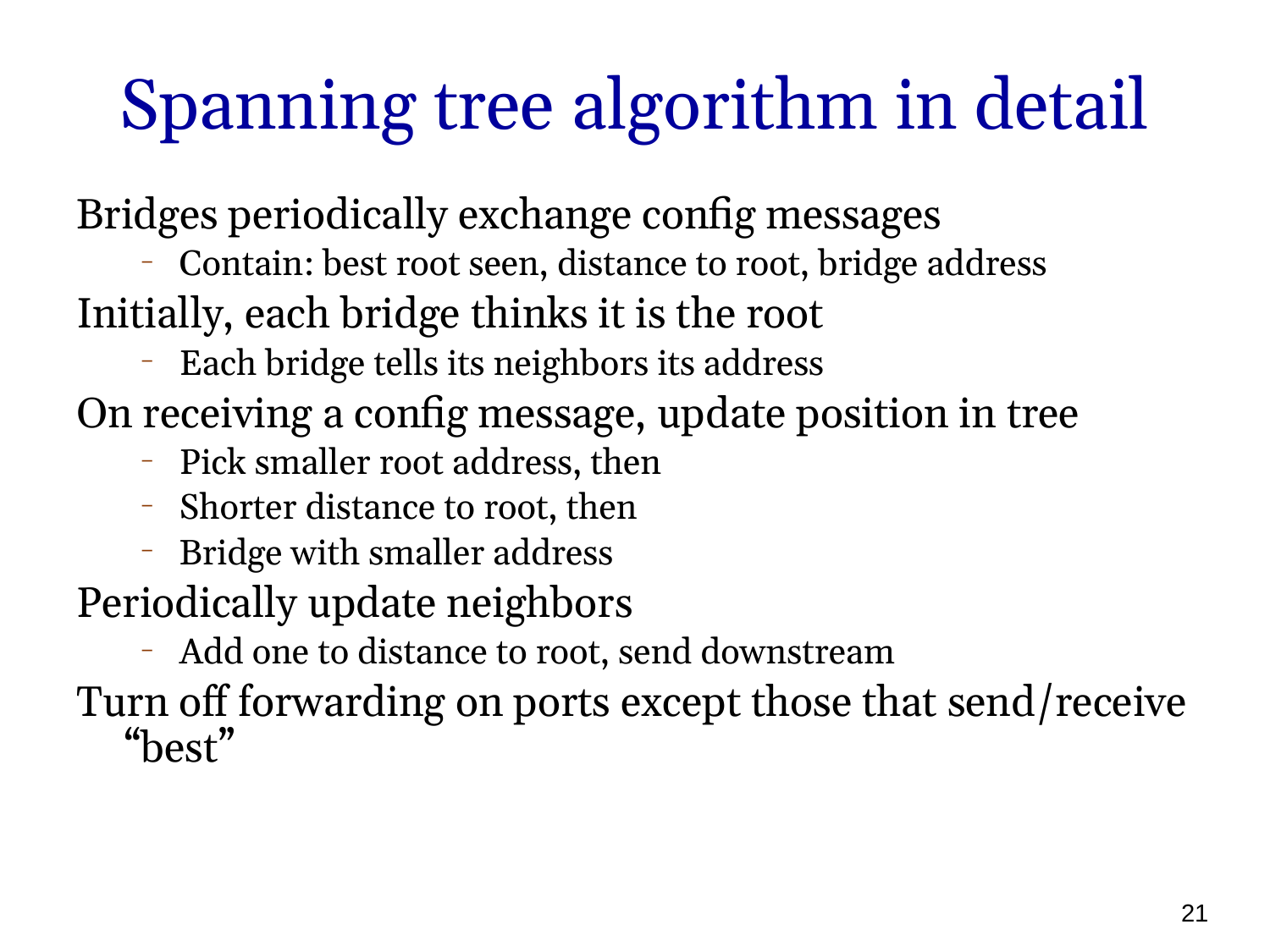

# Spanning tree algorithm in detail
Bridges periodically exchange config messages
Contain: best root seen, distance to root, bridge address
Initially, each bridge thinks it is the root
Each bridge tells its neighbors its address
On receiving a config message, update position in tree
Pick smaller root address, then
Shorter distance to root, then
Bridge with smaller address
Periodically update neighbors
Add one to distance to root, send downstream
Turn off forwarding on ports except those that send/receive “best”
21